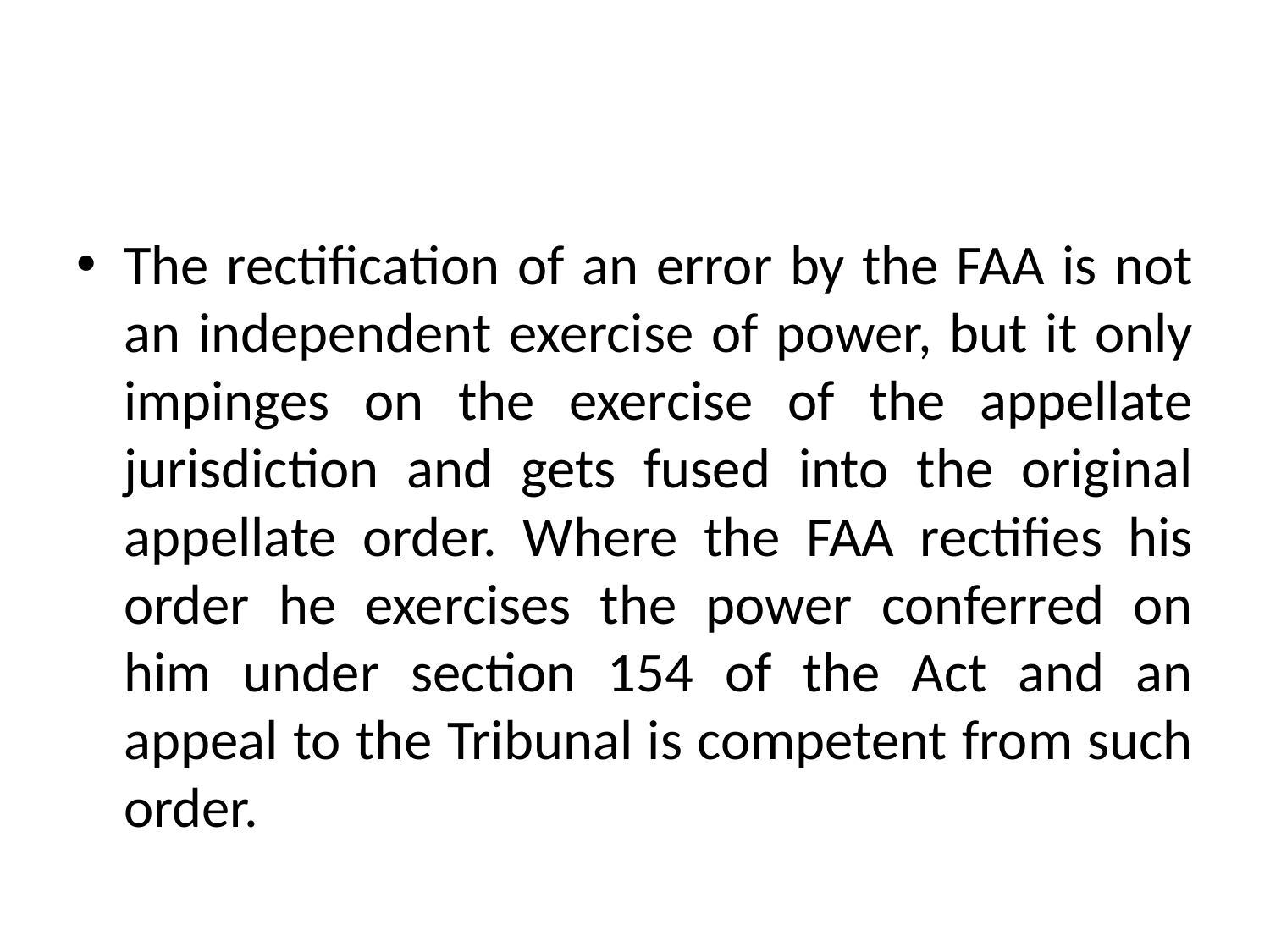

#
The rectification of an error by the FAA is not an independent exercise of power, but it only impinges on the exercise of the appellate jurisdiction and gets fused into the original appellate order. Where the FAA rectifies his order he exercises the power conferred on him under section 154 of the Act and an appeal to the Tribunal is competent from such order.